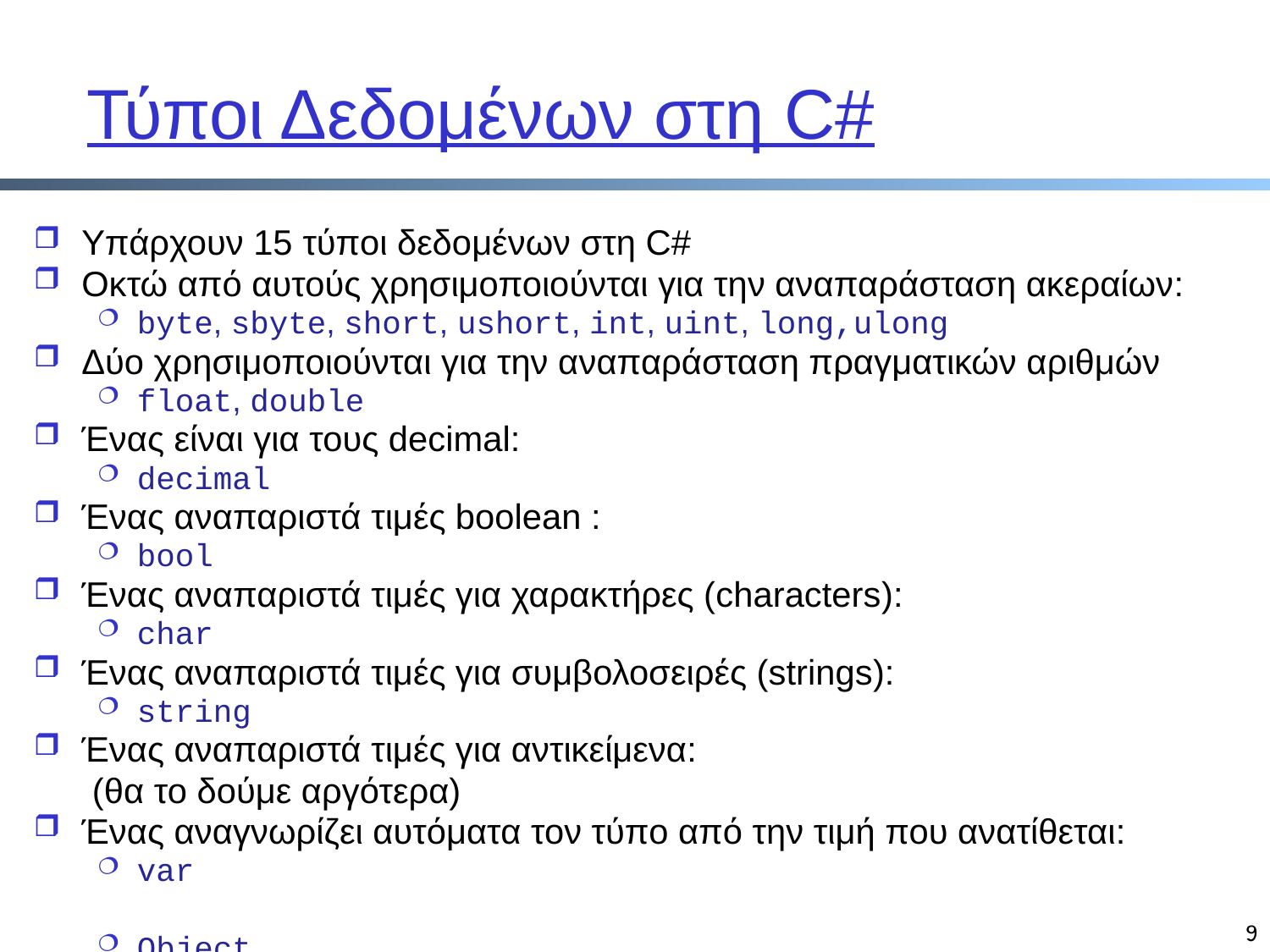

# Τύποι Δεδομένων στη C#
Υπάρχουν 15 τύποι δεδομένων στη C#
Οκτώ από αυτούς χρησιμοποιούνται για την αναπαράσταση ακεραίων:
byte, sbyte, short, ushort, int, uint, long,ulong
Δύο χρησιμοποιούνται για την αναπαράσταση πραγματικών αριθμών
float, double
Ένας είναι για τους decimal:
decimal
Ένας αναπαριστά τιμές boolean :
bool
Ένας αναπαριστά τιμές για χαρακτήρες (characters):
char
Ένας αναπαριστά τιμές για συμβολοσειρές (strings):
string
Ένας αναπαριστά τιμές για αντικείμενα:
      (θα το δούμε αργότερα)
Ένας αναγνωρίζει αυτόματα τον τύπο από την τιμή που ανατίθεται:
var

Object
9